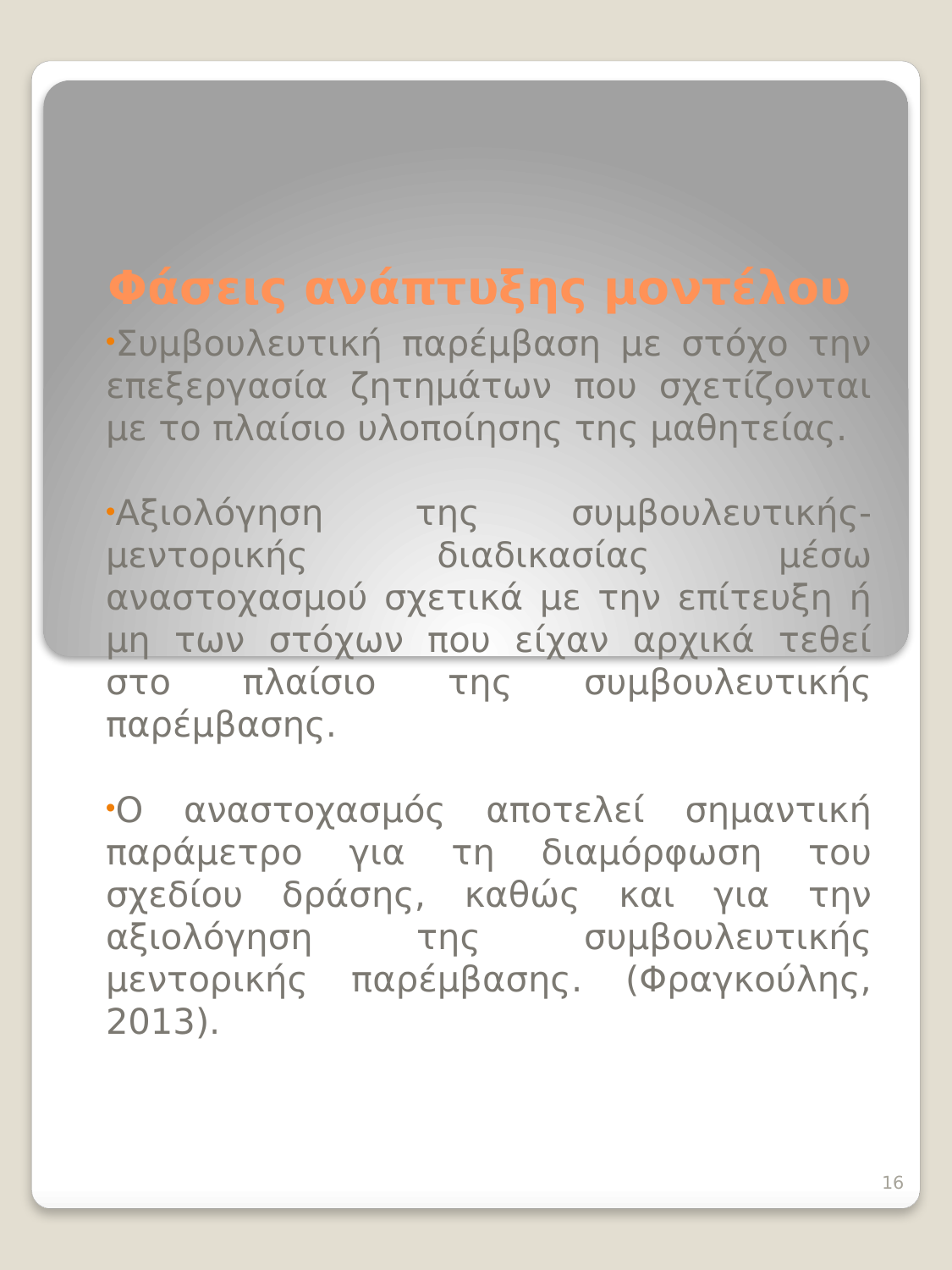

# Φάσεις ανάπτυξης μοντέλου
Συμβουλευτική παρέμβαση με στόχο την επεξεργασία ζητημάτων που σχετίζονται με το πλαίσιο υλοποίησης της μαθητείας.

Αξιολόγηση της συμβουλευτικής- μεντορικής διαδικασίας μέσω αναστοχασμού σχετικά με την επίτευξη ή μη των στόχων που είχαν αρχικά τεθεί στο πλαίσιο της συμβουλευτικής παρέμβασης.

Ο αναστοχασμός αποτελεί σημαντική παράμετρο για τη διαμόρφωση του σχεδίου δράσης, καθώς και για την αξιολόγηση της συμβουλευτικής μεντορικής παρέμβασης. (Φραγκούλης, 2013).

16